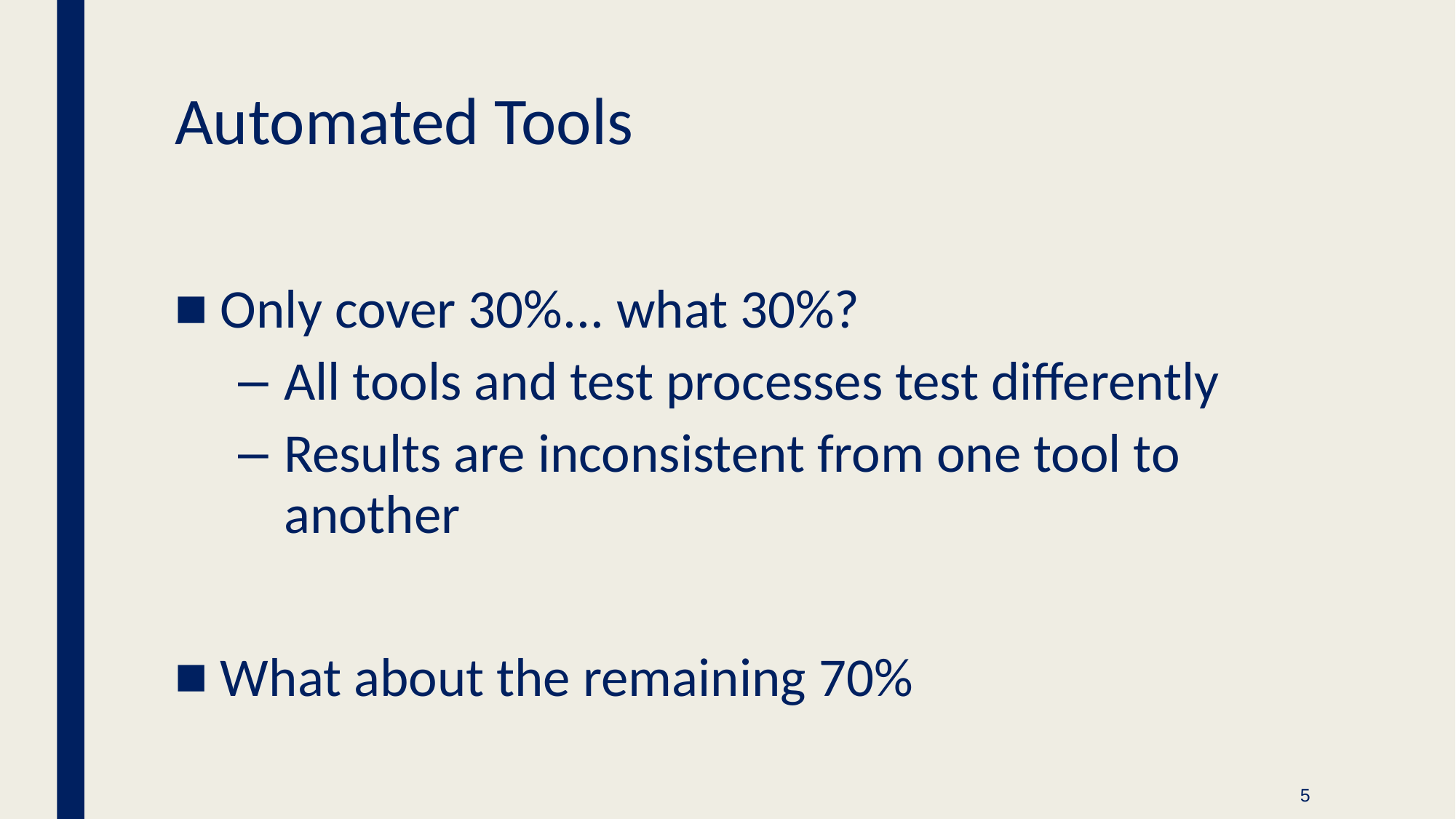

# Automated Tools
Only cover 30%... what 30%?
All tools and test processes test differently
Results are inconsistent from one tool to another

What about the remaining 70%

5